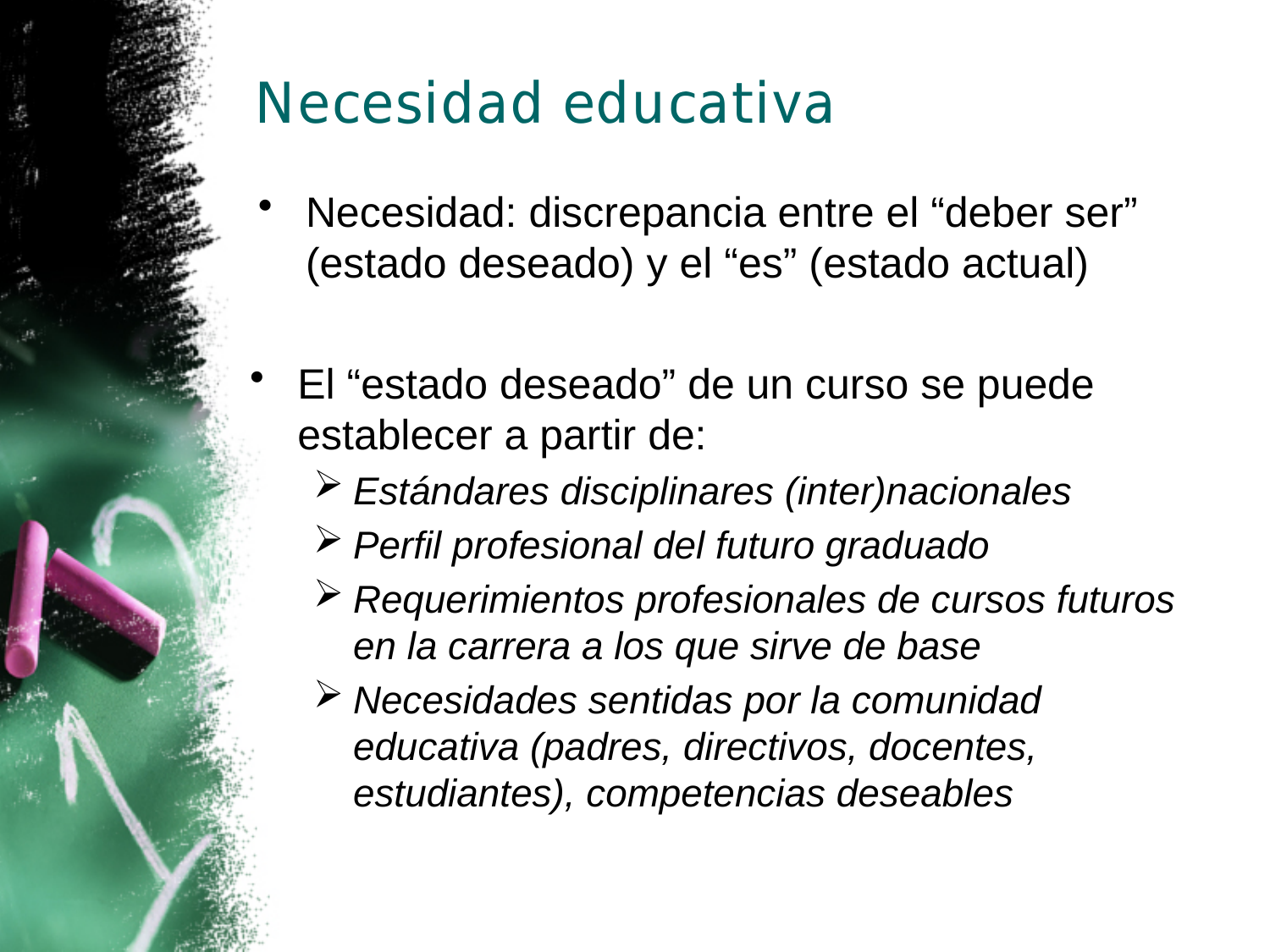

# Necesidad educativa
Necesidad: discrepancia entre el “deber ser” (estado deseado) y el “es” (estado actual)
El “estado deseado” de un curso se puede establecer a partir de:
Estándares disciplinares (inter)nacionales
Perfil profesional del futuro graduado
Requerimientos profesionales de cursos futuros en la carrera a los que sirve de base
Necesidades sentidas por la comunidad educativa (padres, directivos, docentes, estudiantes), competencias deseables